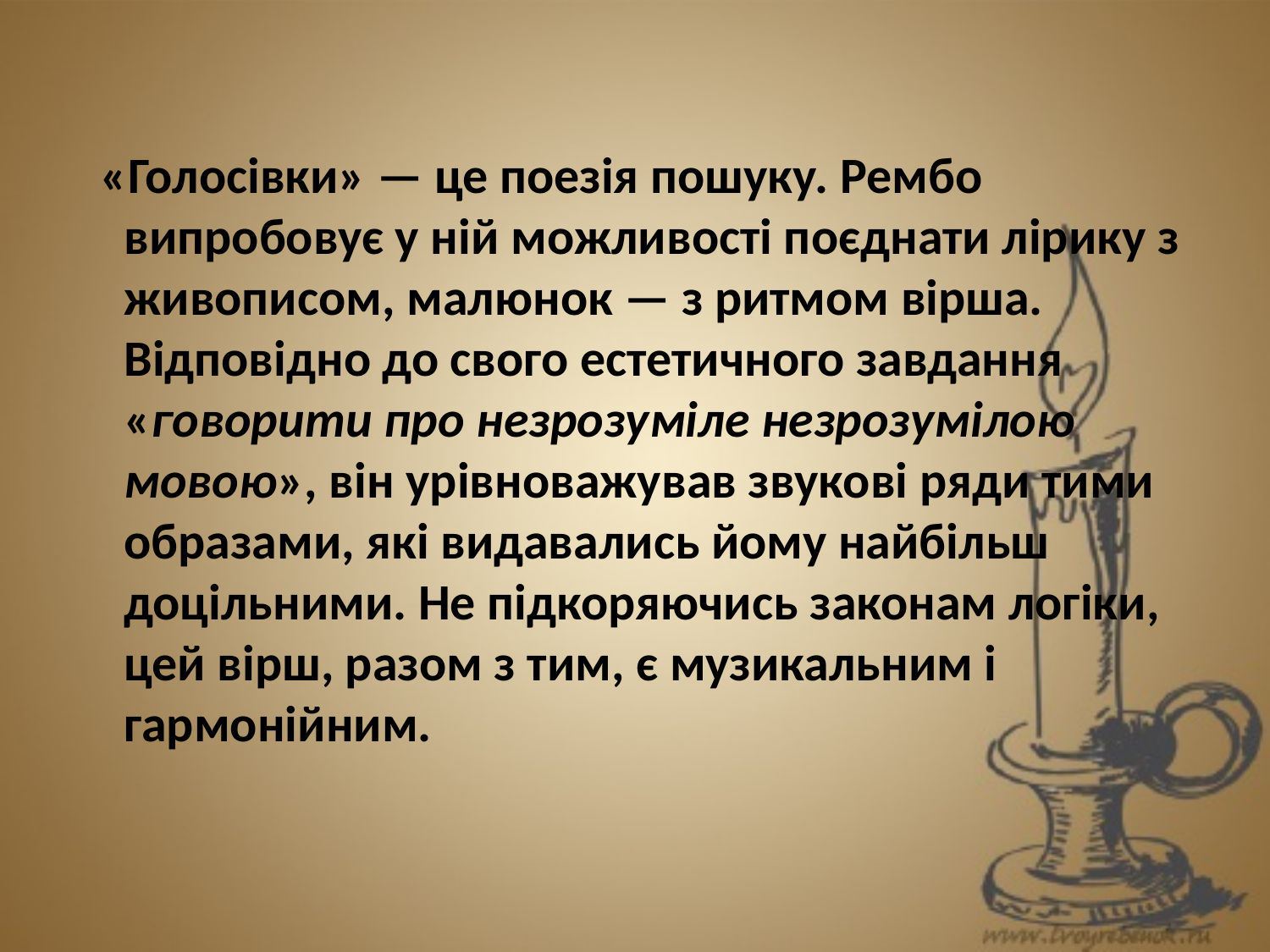

«Голосівки» — це поезія пошуку. Рембо випробовує у ній можливості поєднати лірику з живописом, малюнок — з ритмом вірша. Відповідно до свого естетичного завдання «говорити про незрозуміле незрозумілою мовою», він урівноважував звукові ряди тими образами, які видавались йому найбільш доцільними. Не підкоряючись законам логіки, цей вірш, разом з тим, є музикальним і гармонійним.